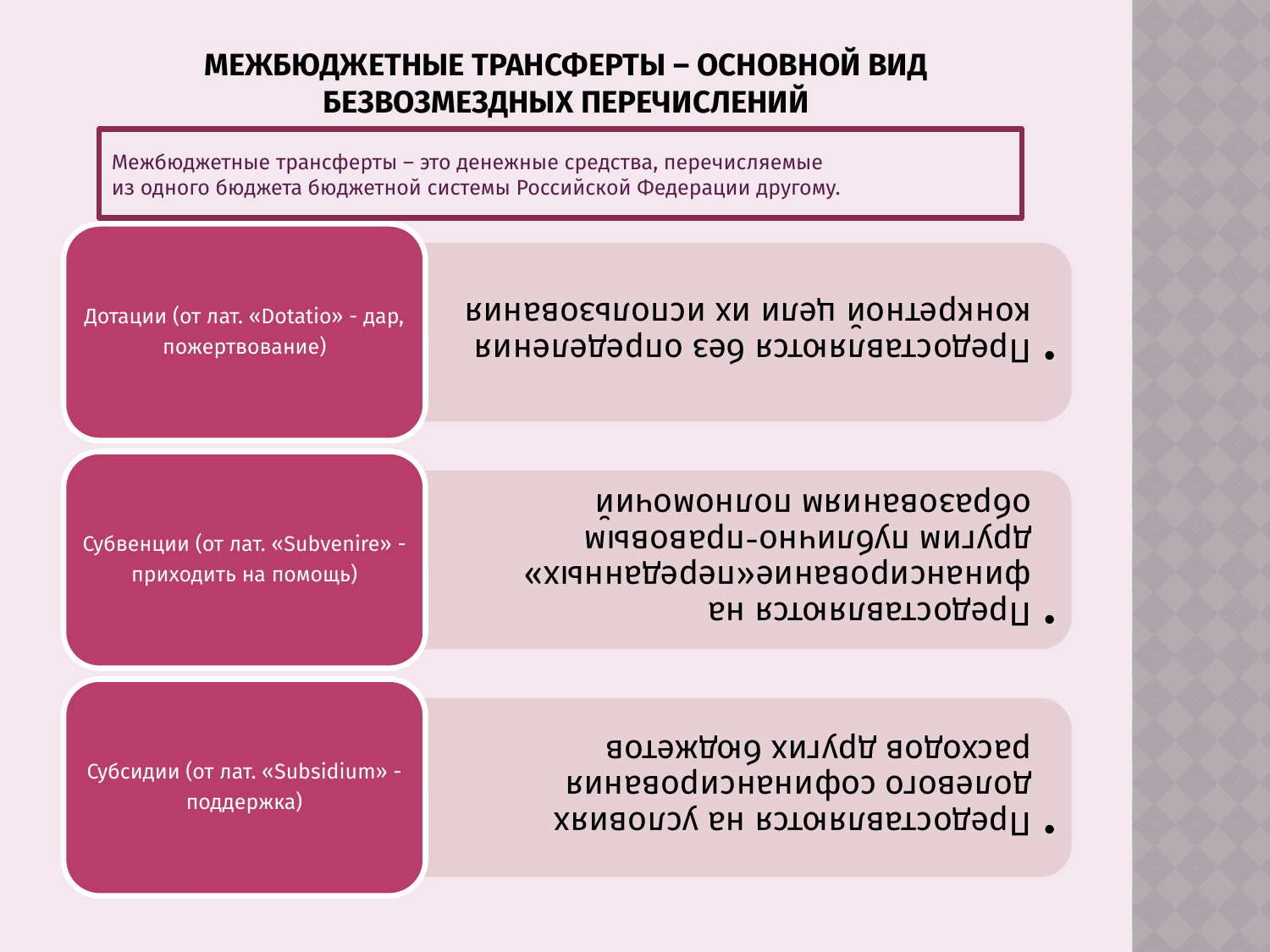

# Межбюджетные трансферты – основной вид безвозмездных перечислений
Межбюджетные трансферты – это денежные средства, перечисляемые
из одного бюджета бюджетной системы Российской Федерации другому.
Предоставляются без определения конкретной цели их использования
Дотации (от лат. «Dotatio» - дар,
пожертвование)
Предоставляются на финансирование«переданных» другим публично-правовым образованиям полномочий
Субвенции (от лат. «Subvenire» -
приходить на помощь)
Предоставляются на условиях долевого софинансирования расходов других бюджетов
Субсидии (от лат. «Subsidium» -
поддержка)